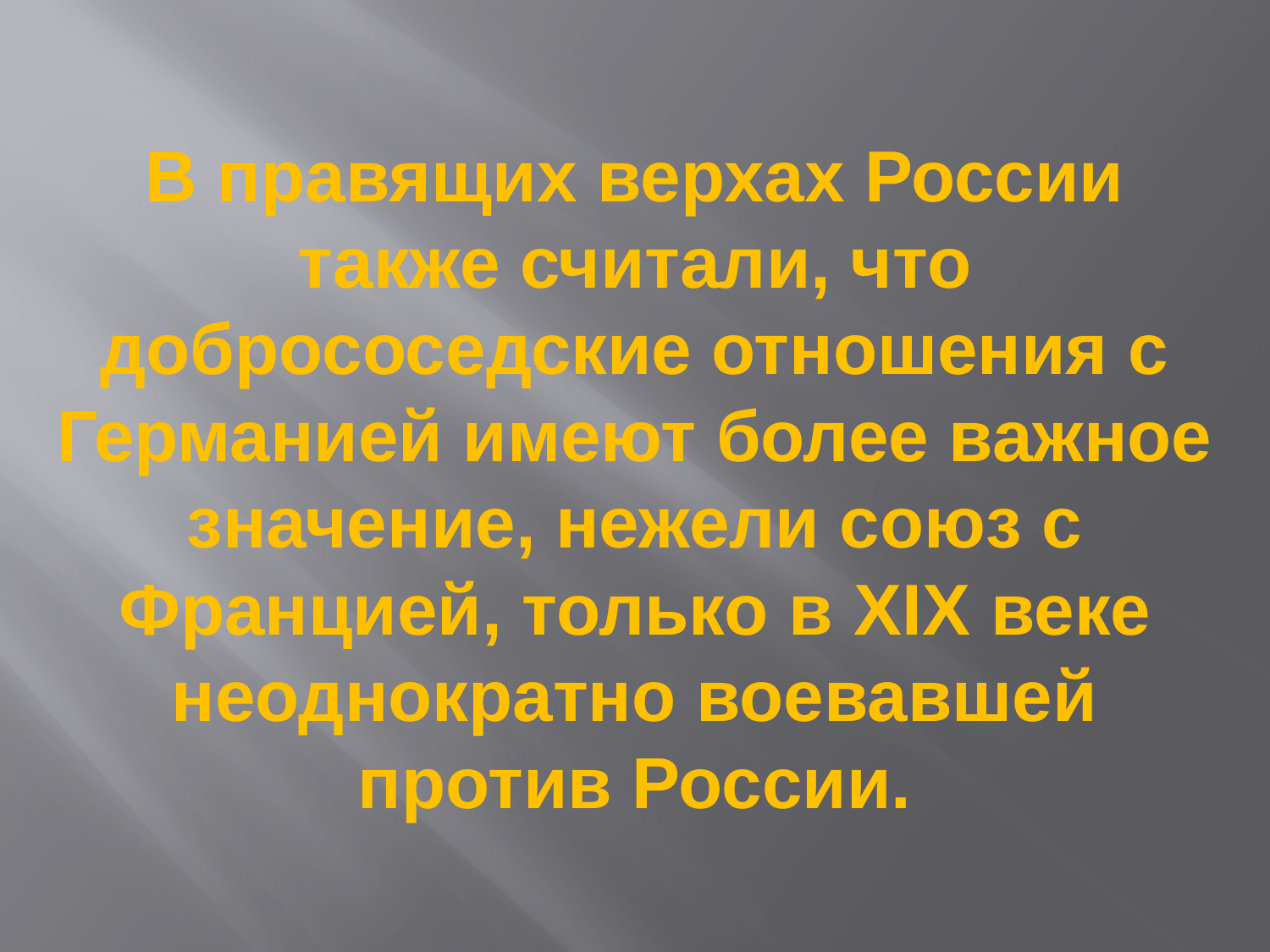

# В правящих верхах России также считали, что добрососедские отношения с Германией имеют более важное значение, нежели союз с Францией, только в XIX веке неоднократно воевавшей против России.